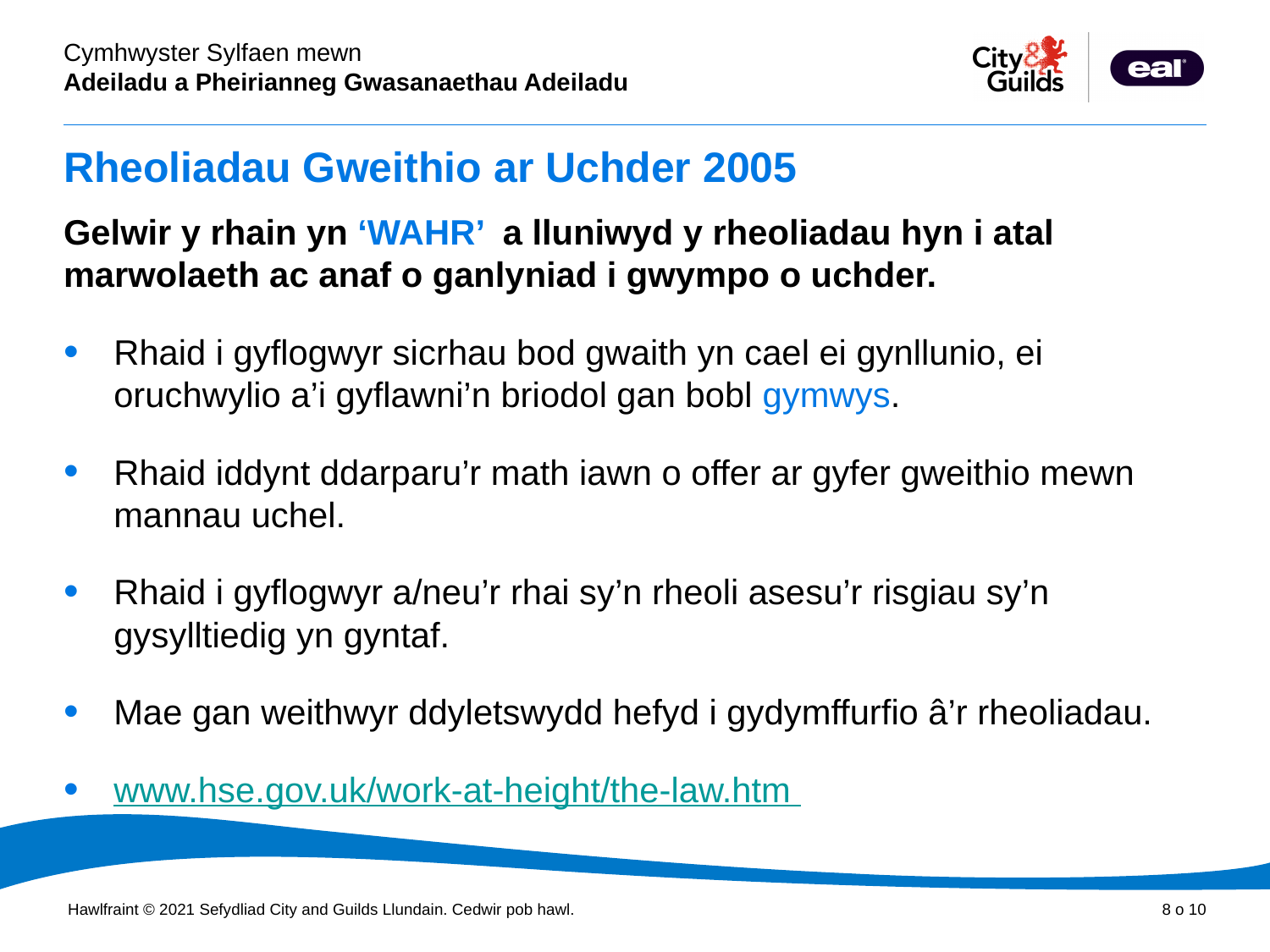

# Rheoliadau Gweithio ar Uchder 2005
Gelwir y rhain yn ‘WAHR’  a lluniwyd y rheoliadau hyn i atal marwolaeth ac anaf o ganlyniad i gwympo o uchder.
Rhaid i gyflogwyr sicrhau bod gwaith yn cael ei gynllunio, ei oruchwylio a’i gyflawni’n briodol gan bobl gymwys.
Rhaid iddynt ddarparu’r math iawn o offer ar gyfer gweithio mewn mannau uchel.
Rhaid i gyflogwyr a/neu’r rhai sy’n rheoli asesu’r risgiau sy’n gysylltiedig yn gyntaf.
Mae gan weithwyr ddyletswydd hefyd i gydymffurfio â’r rheoliadau.
www.hse.gov.uk/work-at-height/the-law.htm